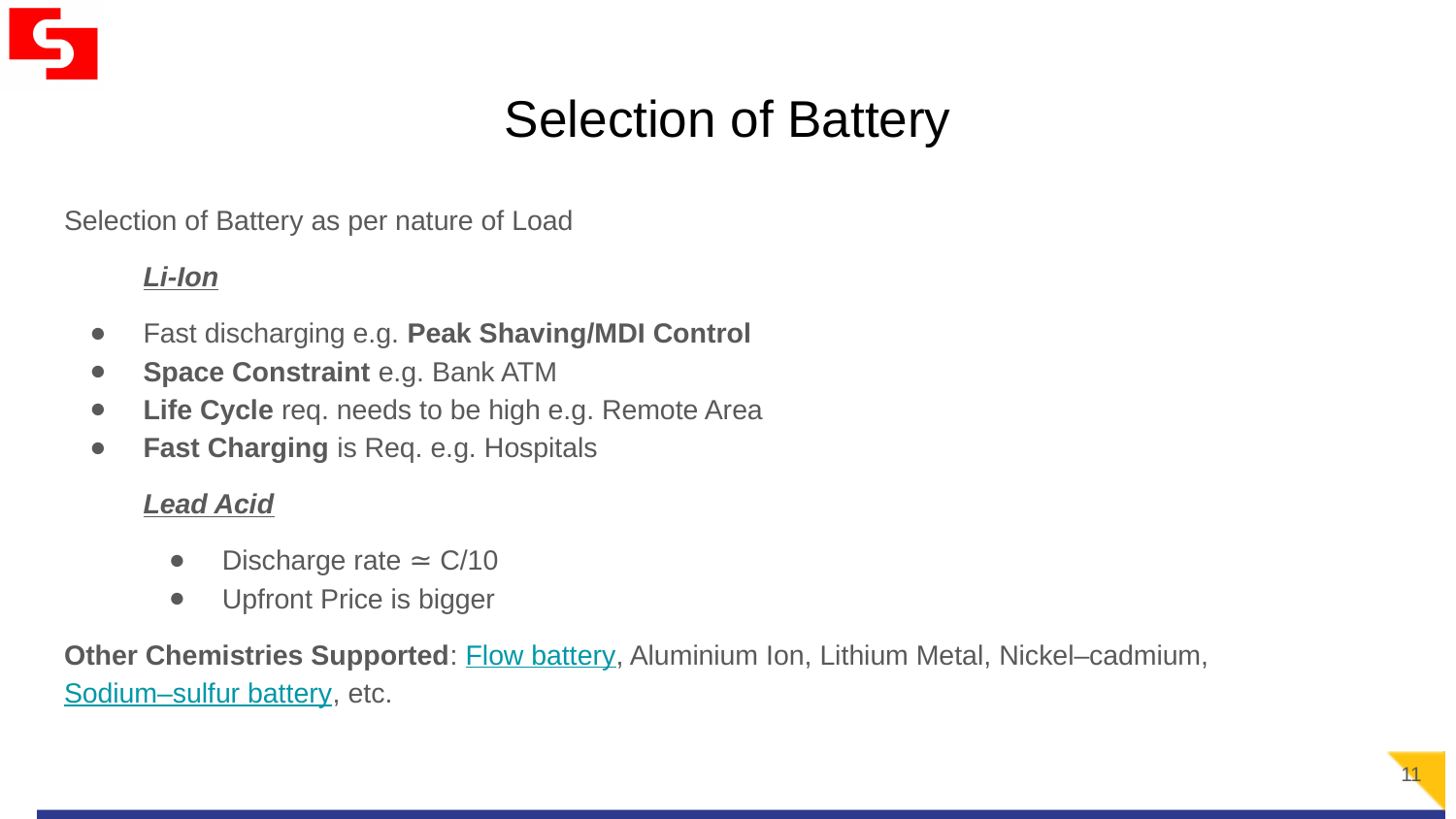

# Selection of Battery
Selection of Battery as per nature of Load
Li-Ion
Fast discharging e.g. Peak Shaving/MDI Control
Space Constraint e.g. Bank ATM
Life Cycle req. needs to be high e.g. Remote Area
Fast Charging is Req. e.g. Hospitals
Lead Acid
Discharge rate ≃ C/10
Upfront Price is bigger
Other Chemistries Supported: Flow battery, Aluminium Ion, Lithium Metal, Nickel–cadmium, Sodium–sulfur battery, etc.

11